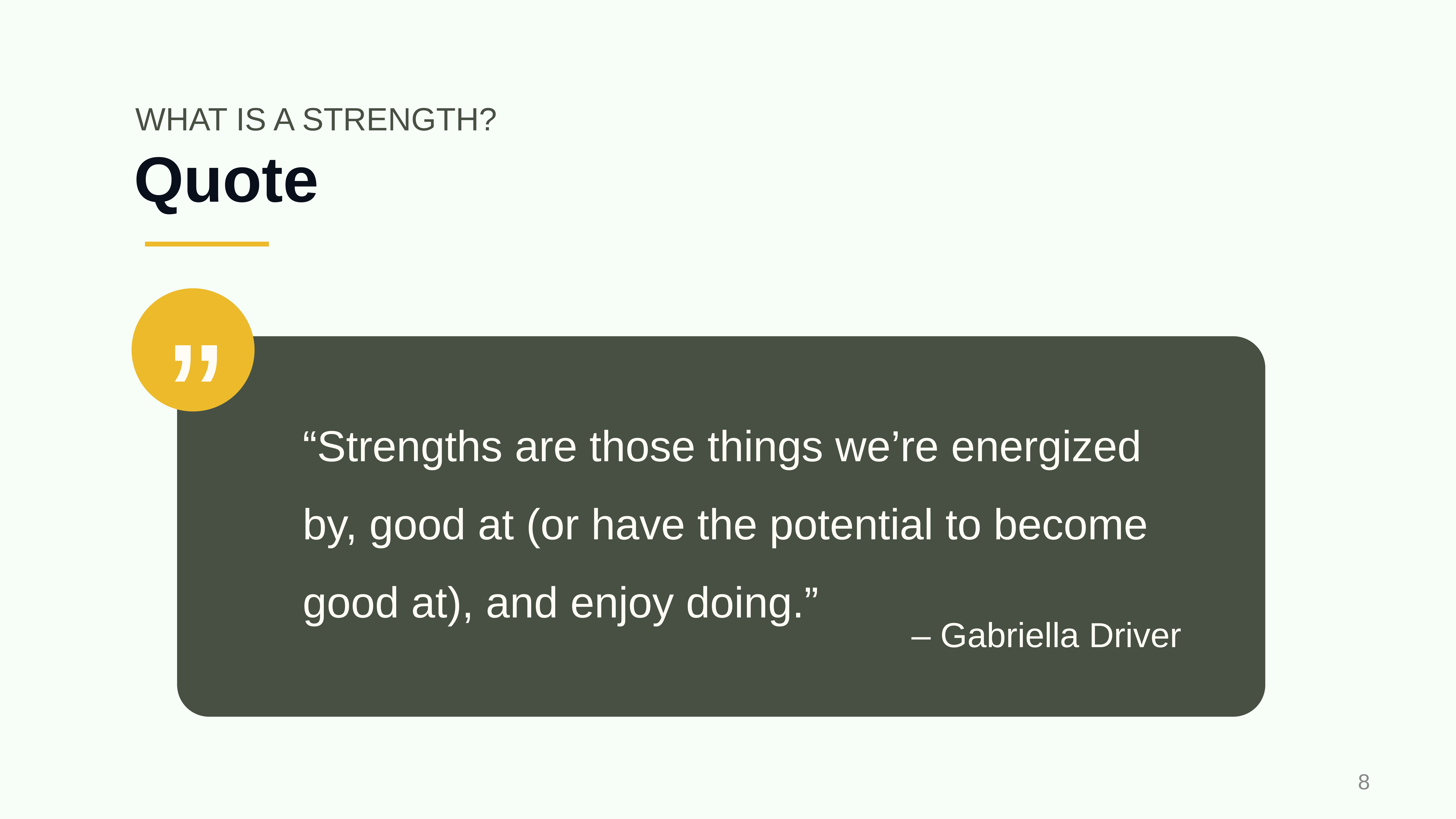

WHAT IS A STRENGTH?
# Quote

”

“Strengths are those things we’re energized by, good at (or have the potential to become good at), and enjoy doing.”
– Gabriella Driver
8